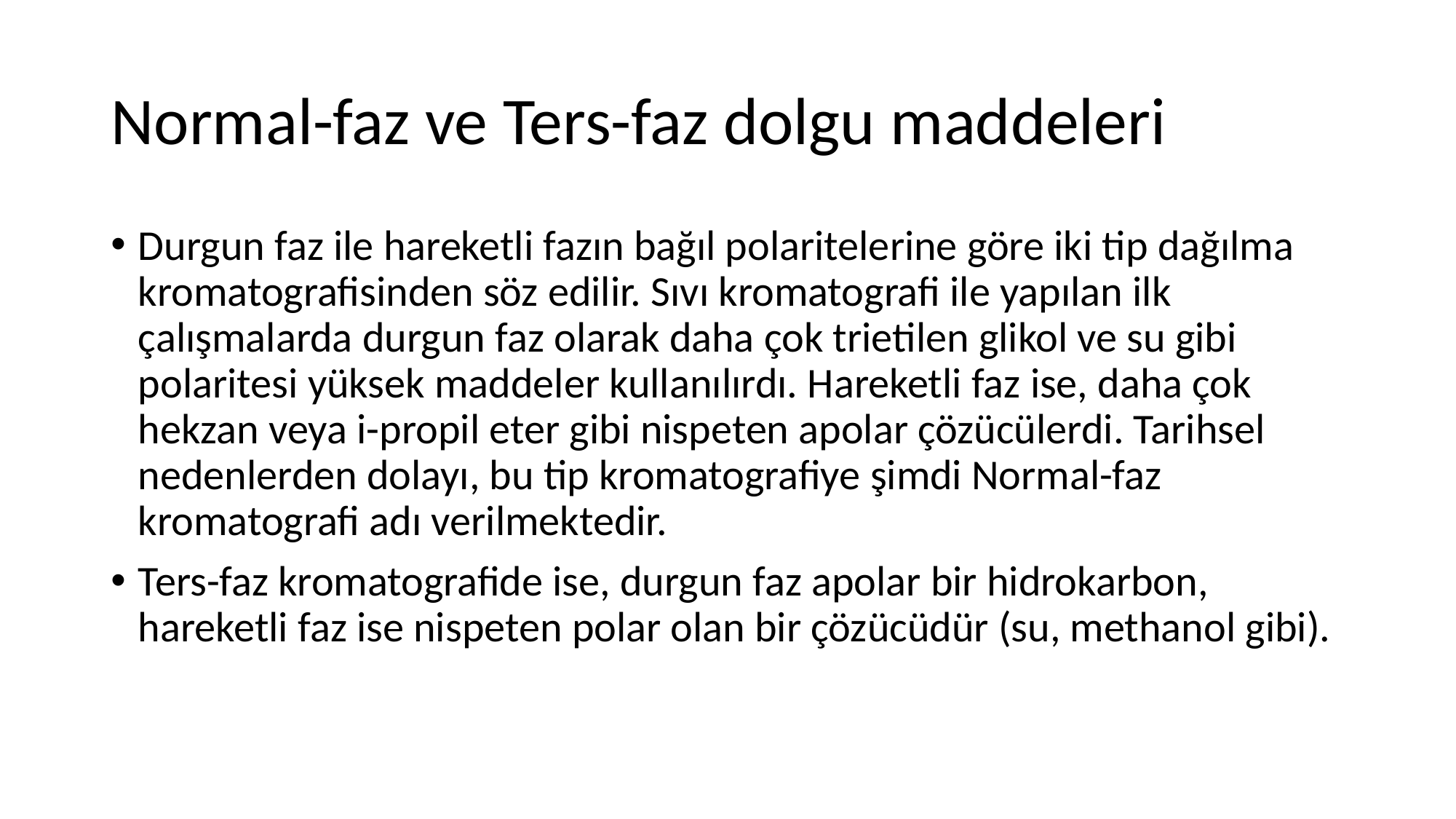

# Normal-faz ve Ters-faz dolgu maddeleri
Durgun faz ile hareketli fazın bağıl polaritelerine göre iki tip dağılma kromatografisinden söz edilir. Sıvı kromatografi ile yapılan ilk çalışmalarda durgun faz olarak daha çok trietilen glikol ve su gibi polaritesi yüksek maddeler kullanılırdı. Hareketli faz ise, daha çok hekzan veya i-propil eter gibi nispeten apolar çözücülerdi. Tarihsel nedenlerden dolayı, bu tip kromatografiye şimdi Normal-faz kromatografi adı verilmektedir.
Ters-faz kromatografide ise, durgun faz apolar bir hidrokarbon, hareketli faz ise nispeten polar olan bir çözücüdür (su, methanol gibi).